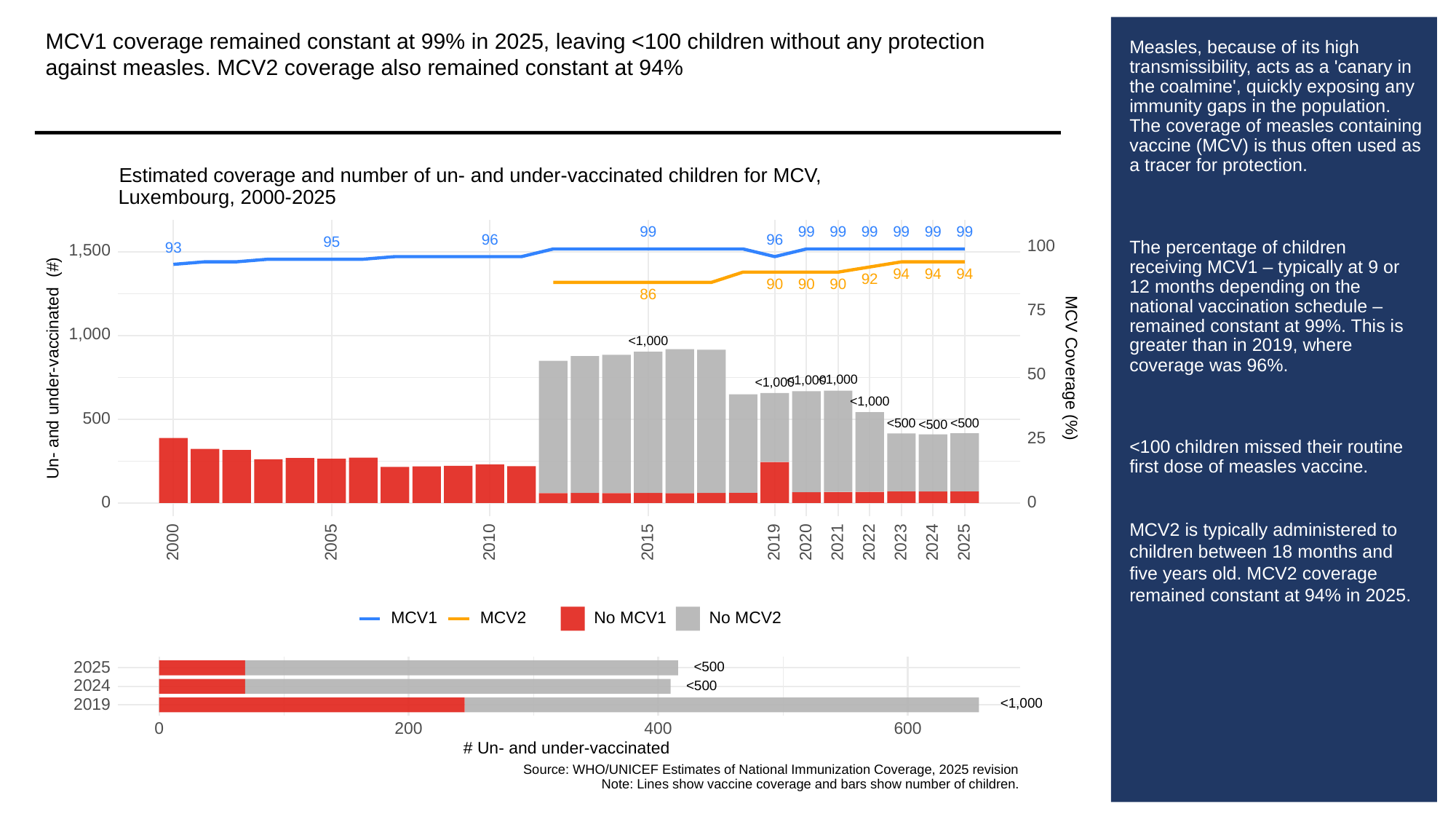

MCV1 coverage remained constant at 99% in 2025, leaving <100 children without any protection against measles. MCV2 coverage also remained constant at 94%
# Measles, because of its high transmissibility, acts as a 'canary in the coalmine', quickly exposing any immunity gaps in the population. The coverage of measles containing vaccine (MCV) is thus often used as a tracer for protection.

The percentage of children receiving MCV1 – typically at 9 or 12 months depending on the national vaccination schedule – remained constant at 99%. This is greater than in 2019, where coverage was 96%.

<100 children missed their routine first dose of measles vaccine.

MCV2 is typically administered to children between 18 months and five years old. MCV2 coverage remained constant at 94% in 2025.

Estimated coverage and number of un- and under-vaccinated children for MCV,
Luxembourg, 2000-2025

99
99
99
99
99
99
99
96
96
95
100
93
1,500

94
94
94
92
90
90
90
86

75
1,000

<1,000

Un- and under-vaccinated  (#)
MCV Coverage (%)

50
<1,000
<1,000
<1,000

<1,000

500
<500

<500
<500
25

0
0

2023
2000
2005
2010
2015
2019
2020
2021
2022
2024
2025

MCV1
MCV2
No MCV1
No MCV2

2025
<500

2024
<500

<1,000
2019

0
200
400
600
# Un- and under-vaccinated
Source: WHO/UNICEF Estimates of National Immunization Coverage, 2025 revision
Note: Lines show vaccine coverage and bars show number of children.